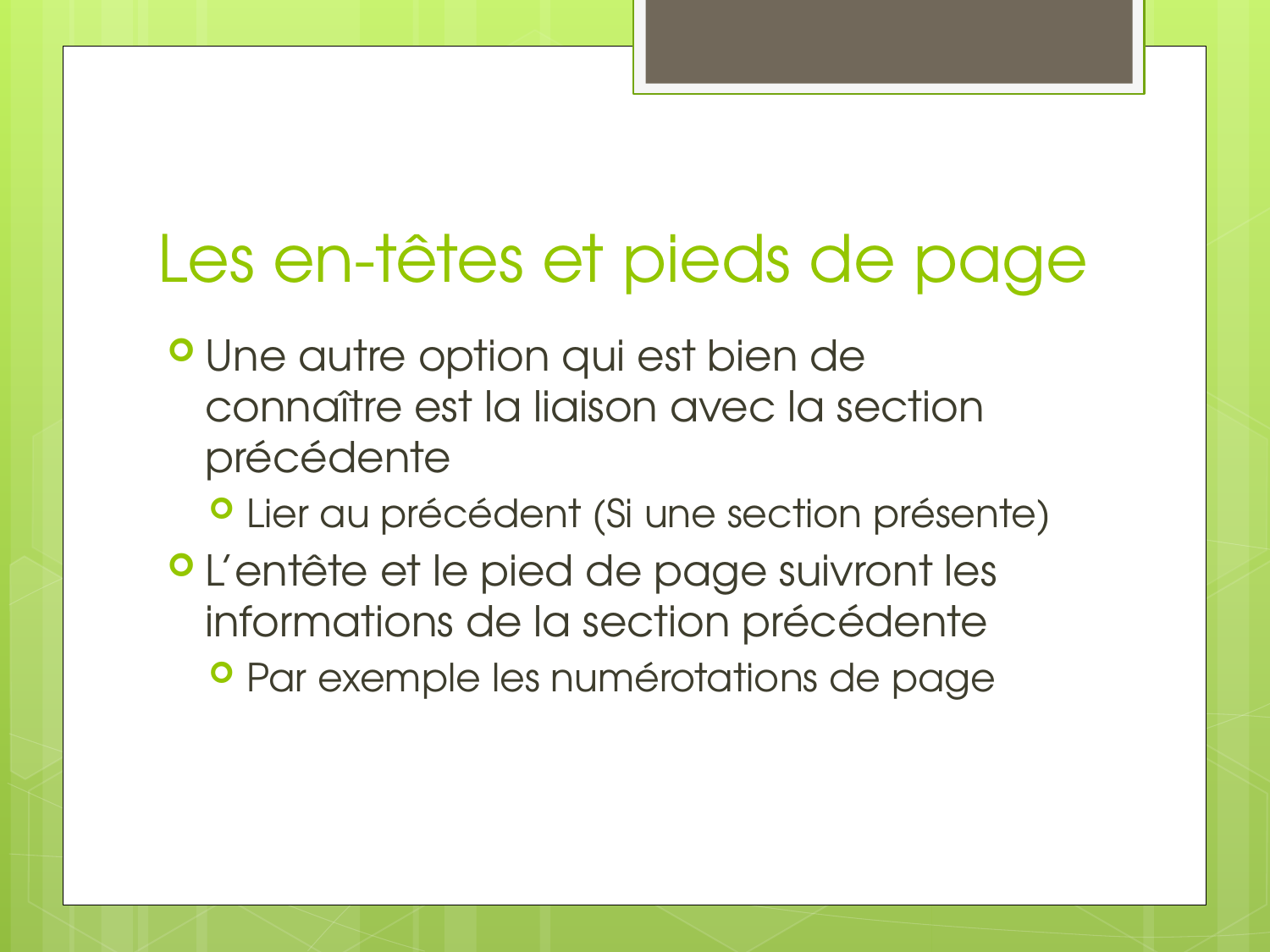

# Les en-têtes et pieds de page
Une autre option qui est bien de connaître est la liaison avec la section précédente
Lier au précédent (Si une section présente)
L’entête et le pied de page suivront les informations de la section précédente
Par exemple les numérotations de page